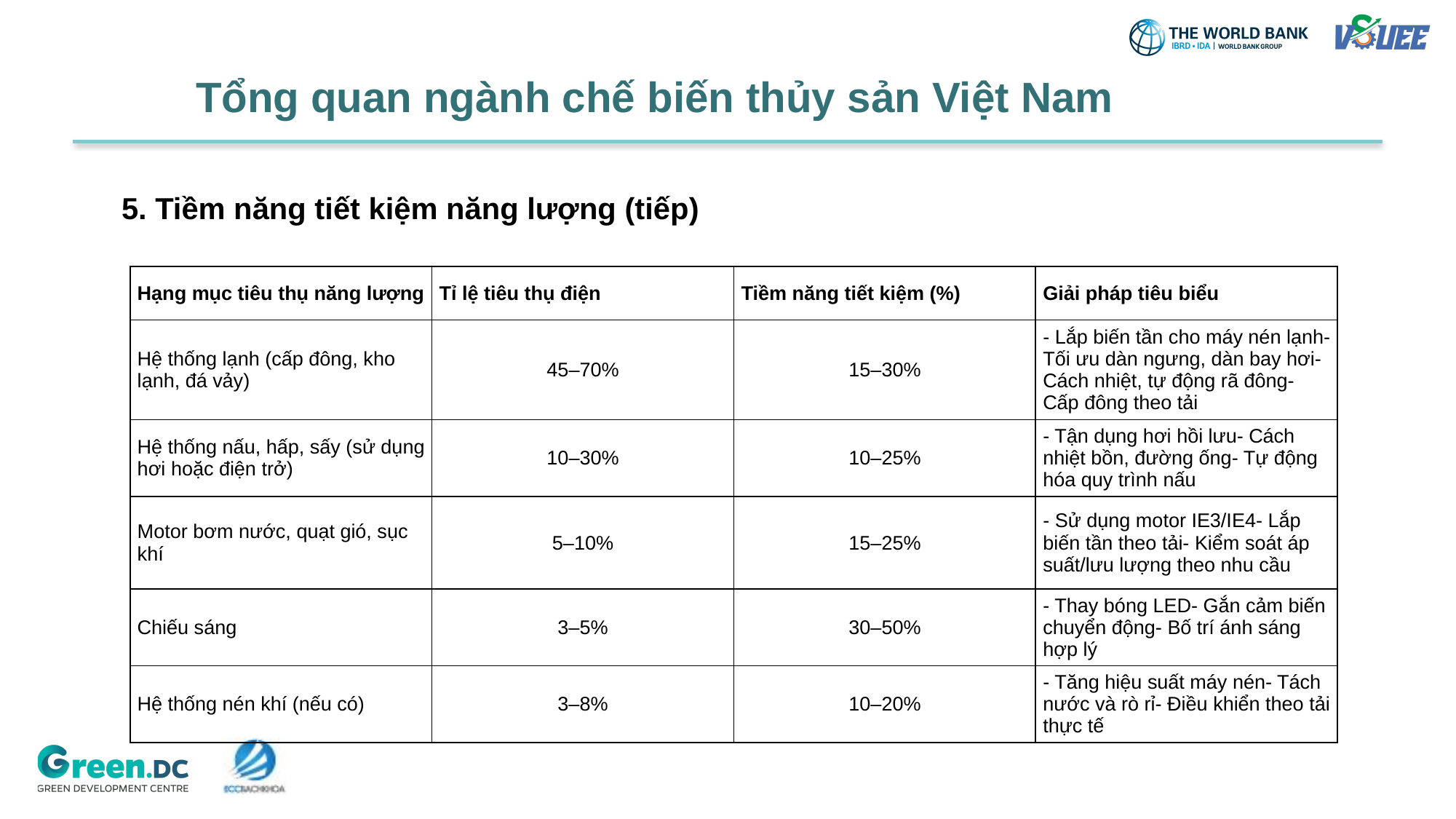

Tổng quan ngành chế biến thủy sản Việt Nam
5. Tiềm năng tiết kiệm năng lượng (tiếp)
| Hạng mục tiêu thụ năng lượng | Tỉ lệ tiêu thụ điện | Tiềm năng tiết kiệm (%) | Giải pháp tiêu biểu |
| --- | --- | --- | --- |
| Hệ thống lạnh (cấp đông, kho lạnh, đá vảy) | 45–70% | 15–30% | - Lắp biến tần cho máy nén lạnh- Tối ưu dàn ngưng, dàn bay hơi- Cách nhiệt, tự động rã đông- Cấp đông theo tải |
| Hệ thống nấu, hấp, sấy (sử dụng hơi hoặc điện trở) | 10–30% | 10–25% | - Tận dụng hơi hồi lưu- Cách nhiệt bồn, đường ống- Tự động hóa quy trình nấu |
| Motor bơm nước, quạt gió, sục khí | 5–10% | 15–25% | - Sử dụng motor IE3/IE4- Lắp biến tần theo tải- Kiểm soát áp suất/lưu lượng theo nhu cầu |
| Chiếu sáng | 3–5% | 30–50% | - Thay bóng LED- Gắn cảm biến chuyển động- Bố trí ánh sáng hợp lý |
| Hệ thống nén khí (nếu có) | 3–8% | 10–20% | - Tăng hiệu suất máy nén- Tách nước và rò rỉ- Điều khiển theo tải thực tế |